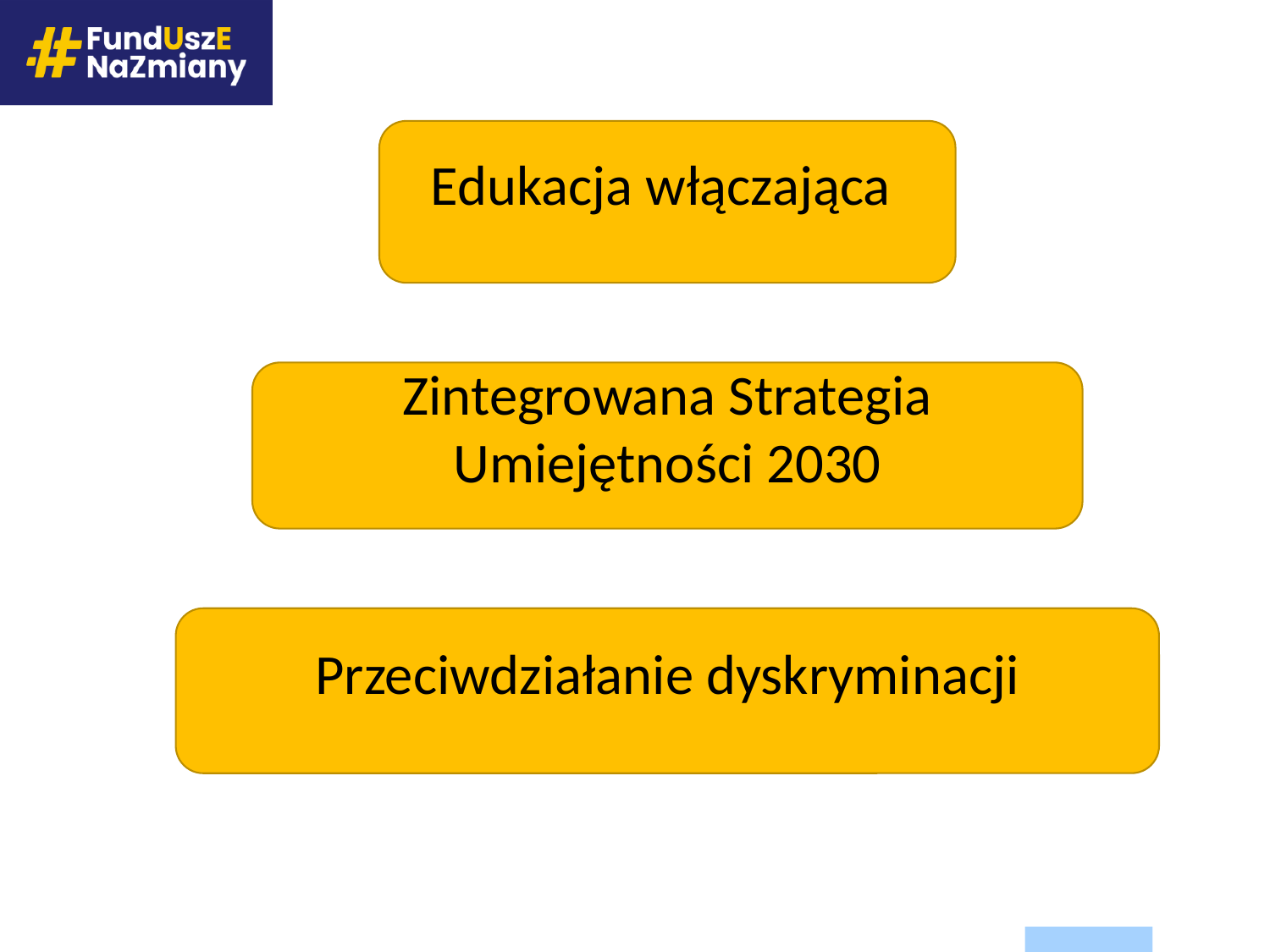

Edukacja włączająca

Zintegrowana Strategia Umiejętności 2030

Przeciwdziałanie dyskryminacji